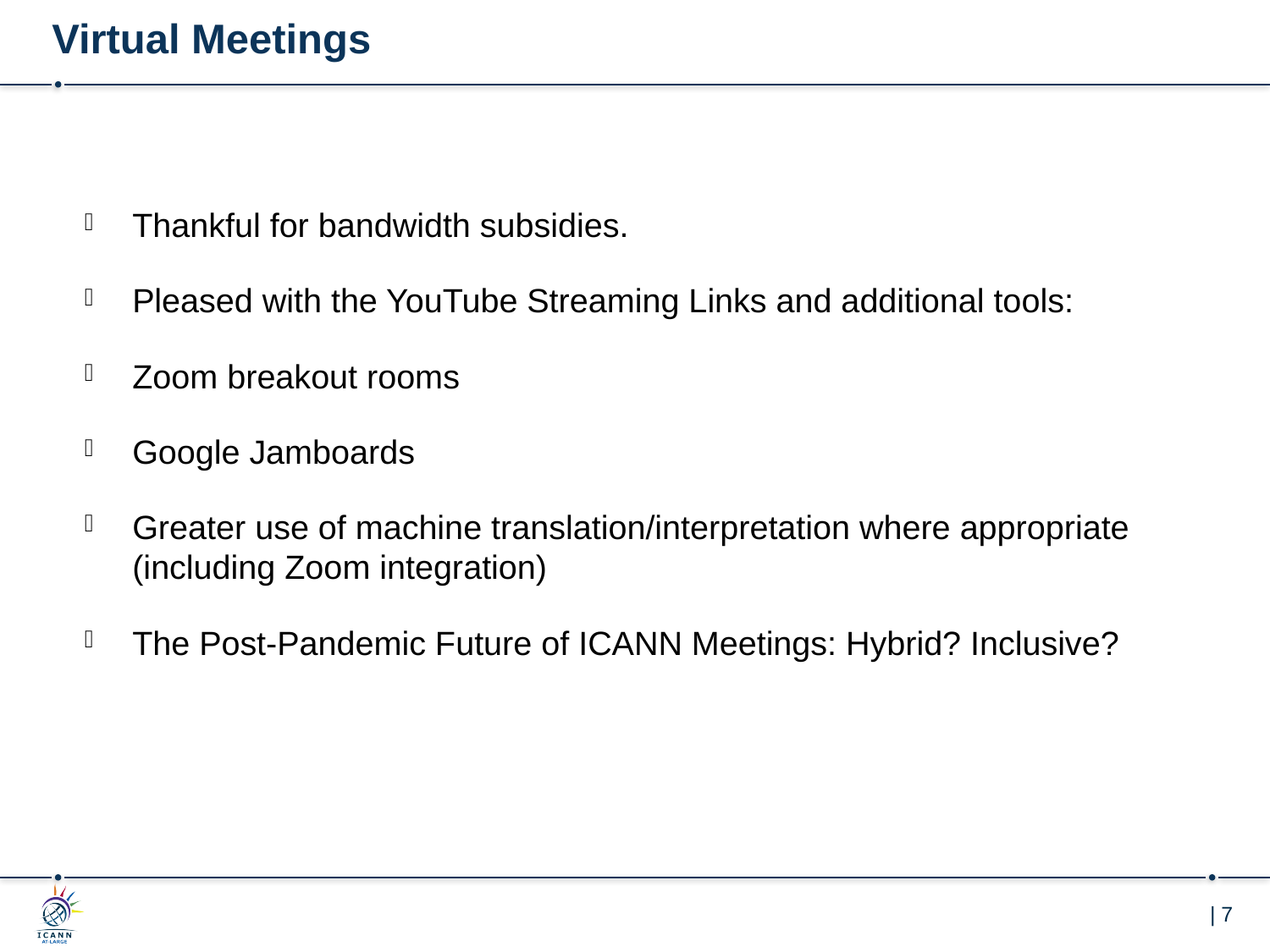

# Virtual Meetings
Thankful for bandwidth subsidies.
Pleased with the YouTube Streaming Links and additional tools:
Zoom breakout rooms
Google Jamboards
Greater use of machine translation/interpretation where appropriate (including Zoom integration)
The Post-Pandemic Future of ICANN Meetings: Hybrid? Inclusive?